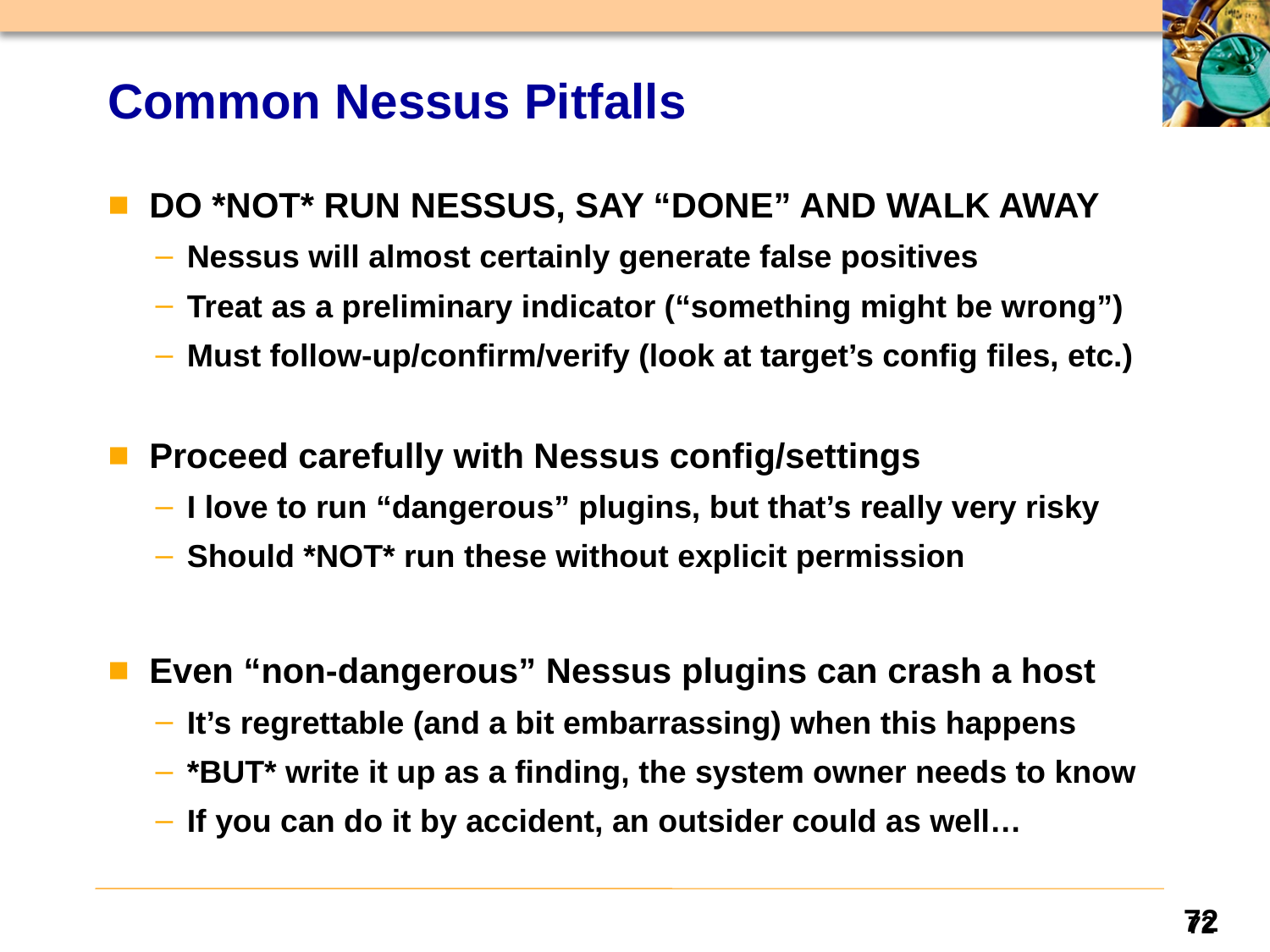

# Common Nessus Pitfalls
 DO *NOT* RUN NESSUS, SAY “DONE” AND WALK AWAY
Nessus will almost certainly generate false positives
Treat as a preliminary indicator (“something might be wrong”)
Must follow-up/confirm/verify (look at target’s config files, etc.)

 Proceed carefully with Nessus config/settings
I love to run “dangerous” plugins, but that’s really very risky
Should *NOT* run these without explicit permission

 Even “non-dangerous” Nessus plugins can crash a host
It’s regrettable (and a bit embarrassing) when this happens
*BUT* write it up as a finding, the system owner needs to know
If you can do it by accident, an outsider could as well…
72